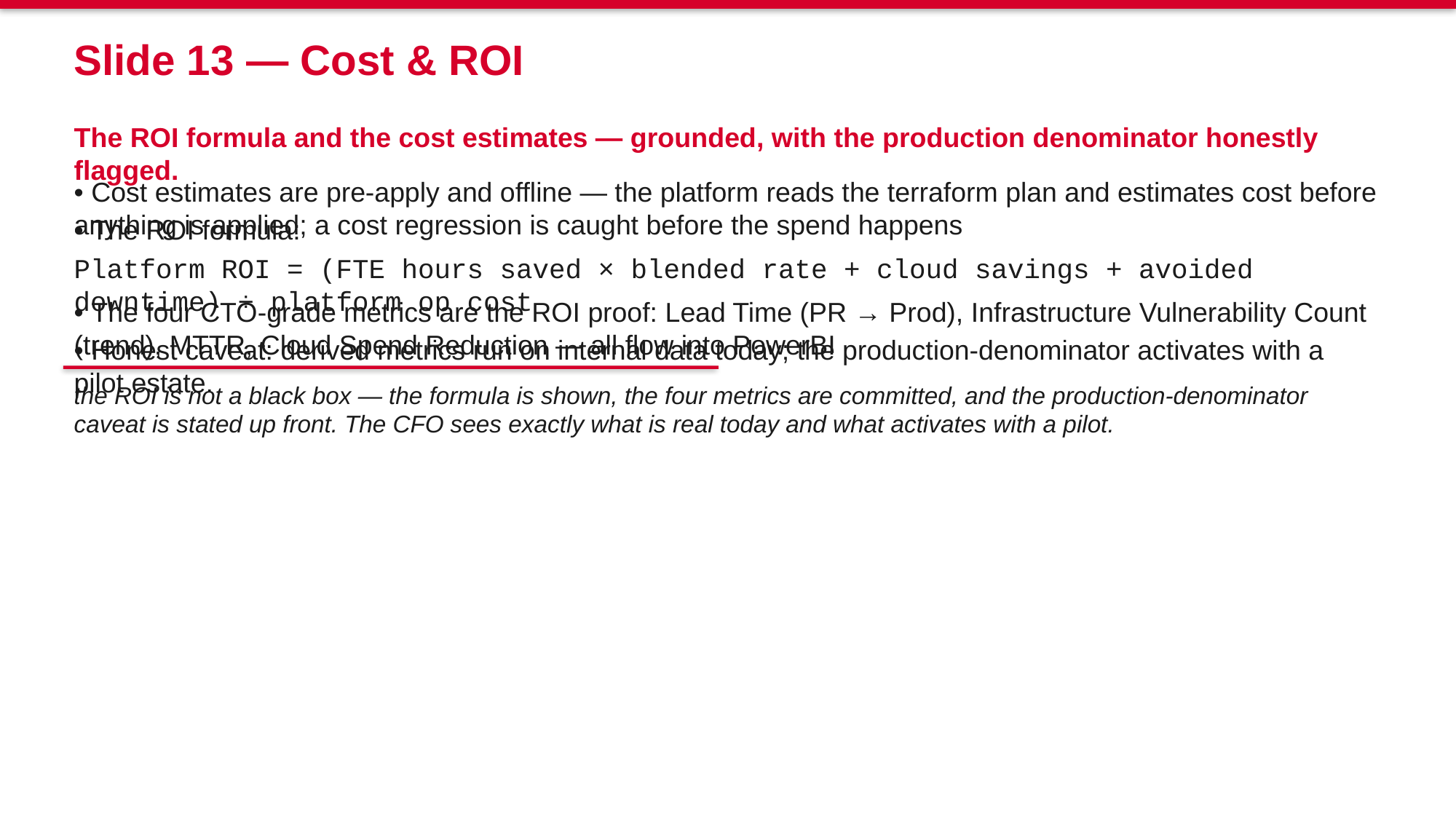

Slide 13 — Cost & ROI
The ROI formula and the cost estimates — grounded, with the production denominator honestly flagged.
• Cost estimates are pre-apply and offline — the platform reads the terraform plan and estimates cost before anything is applied; a cost regression is caught before the spend happens
• The ROI formula:
Platform ROI = (FTE hours saved × blended rate + cloud savings + avoided downtime) ÷ platform op cost
• The four CTO-grade metrics are the ROI proof: Lead Time (PR → Prod), Infrastructure Vulnerability Count (trend), MTTR, Cloud Spend Reduction — all flow into PowerBI
• Honest caveat: derived metrics run on internal data today; the production-denominator activates with a pilot estate.

the ROI is not a black box — the formula is shown, the four metrics are committed, and the production-denominator caveat is stated up front. The CFO sees exactly what is real today and what activates with a pilot.